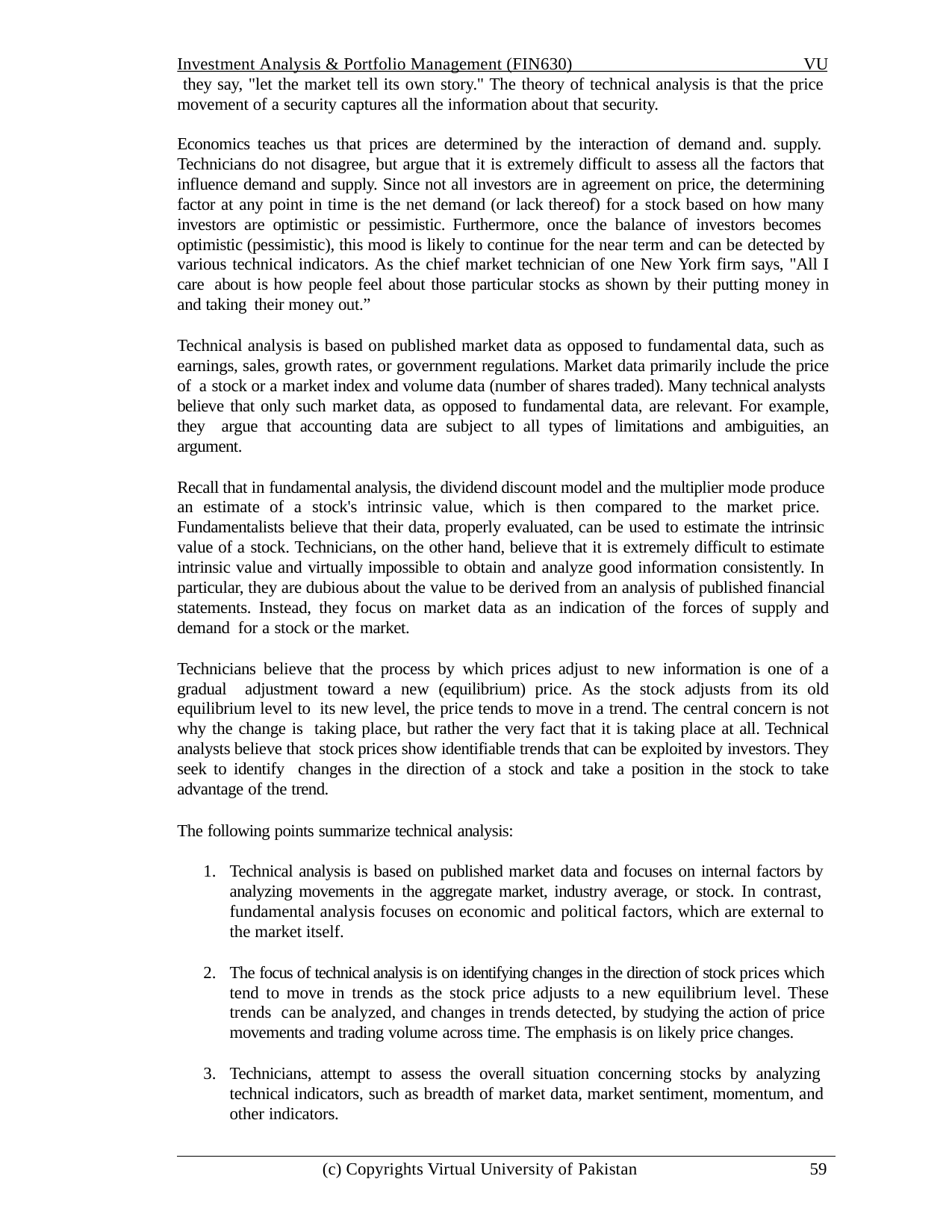

Investment Analysis & Portfolio Management (FIN630)	VU  they say, "let the market tell its own story." The theory of technical analysis is that the price  movement of a security captures all the information about that security.

Economics teaches us that prices are determined by the interaction of demand and. supply.  Technicians do not disagree, but argue that it is extremely difficult to assess all the factors that  influence demand and supply. Since not all investors are in agreement on price, the determining  factor at any point in time is the net demand (or lack thereof) for a stock based on how many  investors are optimistic or pessimistic. Furthermore, once the balance of investors becomes  optimistic (pessimistic), this mood is likely to continue for the near term and can be detected by  various technical indicators. As the chief market technician of one New York firm says, "All I care  about is how people feel about those particular stocks as shown by their putting money in and taking  their money out.”

Technical analysis is based on published market data as opposed to fundamental data, such as  earnings, sales, growth rates, or government regulations. Market data primarily include the price of  a stock or a market index and volume data (number of shares traded). Many technical analysts  believe that only such market data, as opposed to fundamental data, are relevant. For example, they  argue that accounting data are subject to all types of limitations and ambiguities, an argument.

Recall that in fundamental analysis, the dividend discount model and the multiplier mode produce  an estimate of a stock's intrinsic value, which is then compared to the market price.  Fundamentalists believe that their data, properly evaluated, can be used to estimate the intrinsic  value of a stock. Technicians, on the other hand, believe that it is extremely difficult to estimate  intrinsic value and virtually impossible to obtain and analyze good information consistently. In  particular, they are dubious about the value to be derived from an analysis of published financial  statements. Instead, they focus on market data as an indication of the forces of supply and demand  for a stock or the market.

Technicians believe that the process by which prices adjust to new information is one of a gradual  adjustment toward a new (equilibrium) price. As the stock adjusts from its old equilibrium level to  its new level, the price tends to move in a trend. The central concern is not why the change is  taking place, but rather the very fact that it is taking place at all. Technical analysts believe that  stock prices show identifiable trends that can be exploited by investors. They seek to identify  changes in the direction of a stock and take a position in the stock to take advantage of the trend.

The following points summarize technical analysis:

Technical analysis is based on published market data and focuses on internal factors by  analyzing movements in the aggregate market, industry average, or stock. In contrast,  fundamental analysis focuses on economic and political factors, which are external to  the market itself.

The focus of technical analysis is on identifying changes in the direction of stock prices which  tend to move in trends as the stock price adjusts to a new equilibrium level. These trends  can be analyzed, and changes in trends detected, by studying the action of price  movements and trading volume across time. The emphasis is on likely price changes.

Technicians, attempt to assess the overall situation concerning stocks by analyzing  technical indicators, such as breadth of market data, market sentiment, momentum, and  other indicators.

(c) Copyrights Virtual University of Pakistan
59